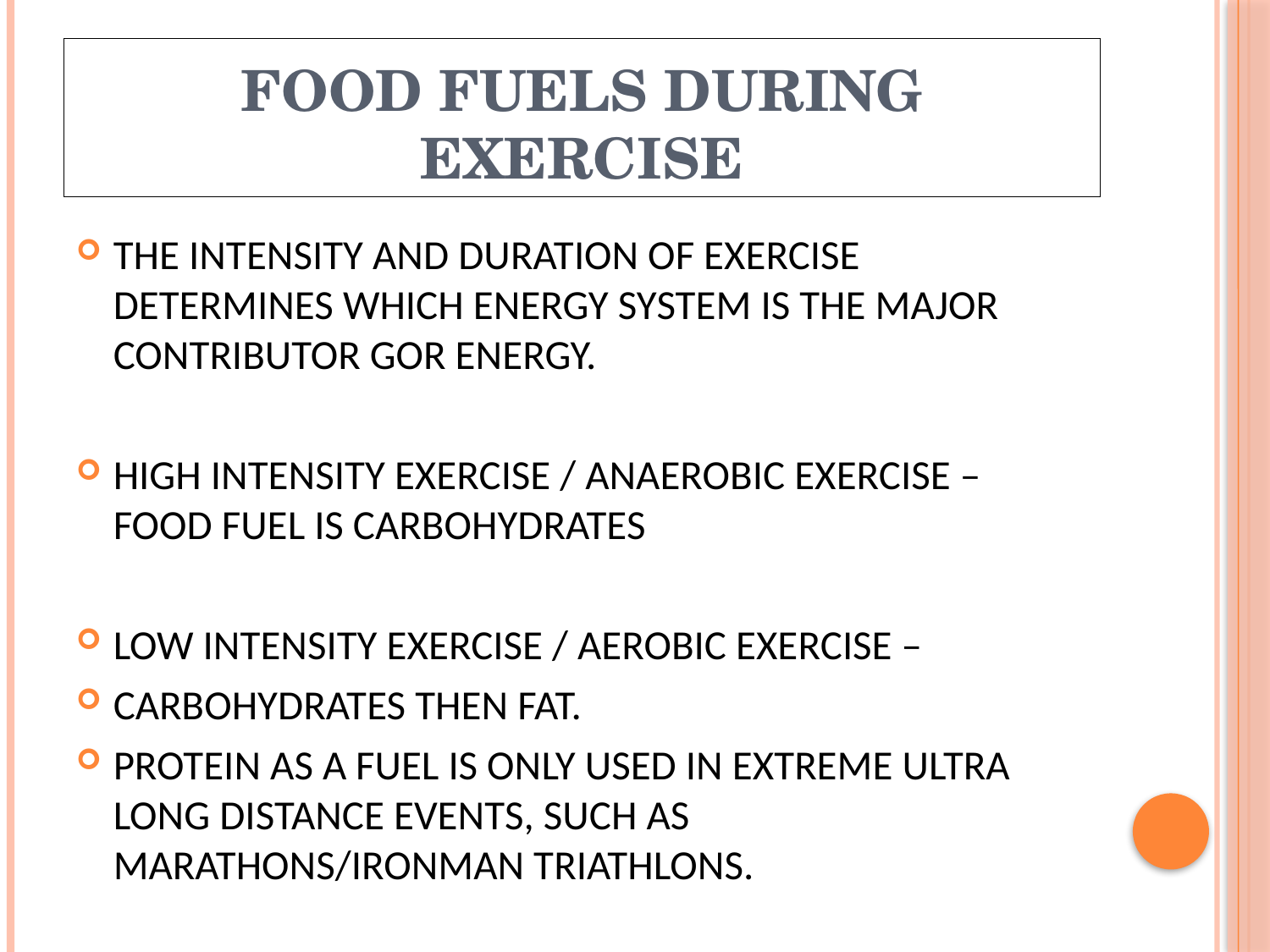

# FOOD FUELS DURING EXERCISE
THE INTENSITY AND DURATION OF EXERCISE DETERMINES WHICH ENERGY SYSTEM IS THE MAJOR CONTRIBUTOR GOR ENERGY.

HIGH INTENSITY EXERCISE / ANAEROBIC EXERCISE – FOOD FUEL IS CARBOHYDRATES

LOW INTENSITY EXERCISE / AEROBIC EXERCISE –
CARBOHYDRATES THEN FAT.
PROTEIN AS A FUEL IS ONLY USED IN EXTREME ULTRA LONG DISTANCE EVENTS, SUCH AS MARATHONS/IRONMAN TRIATHLONS.